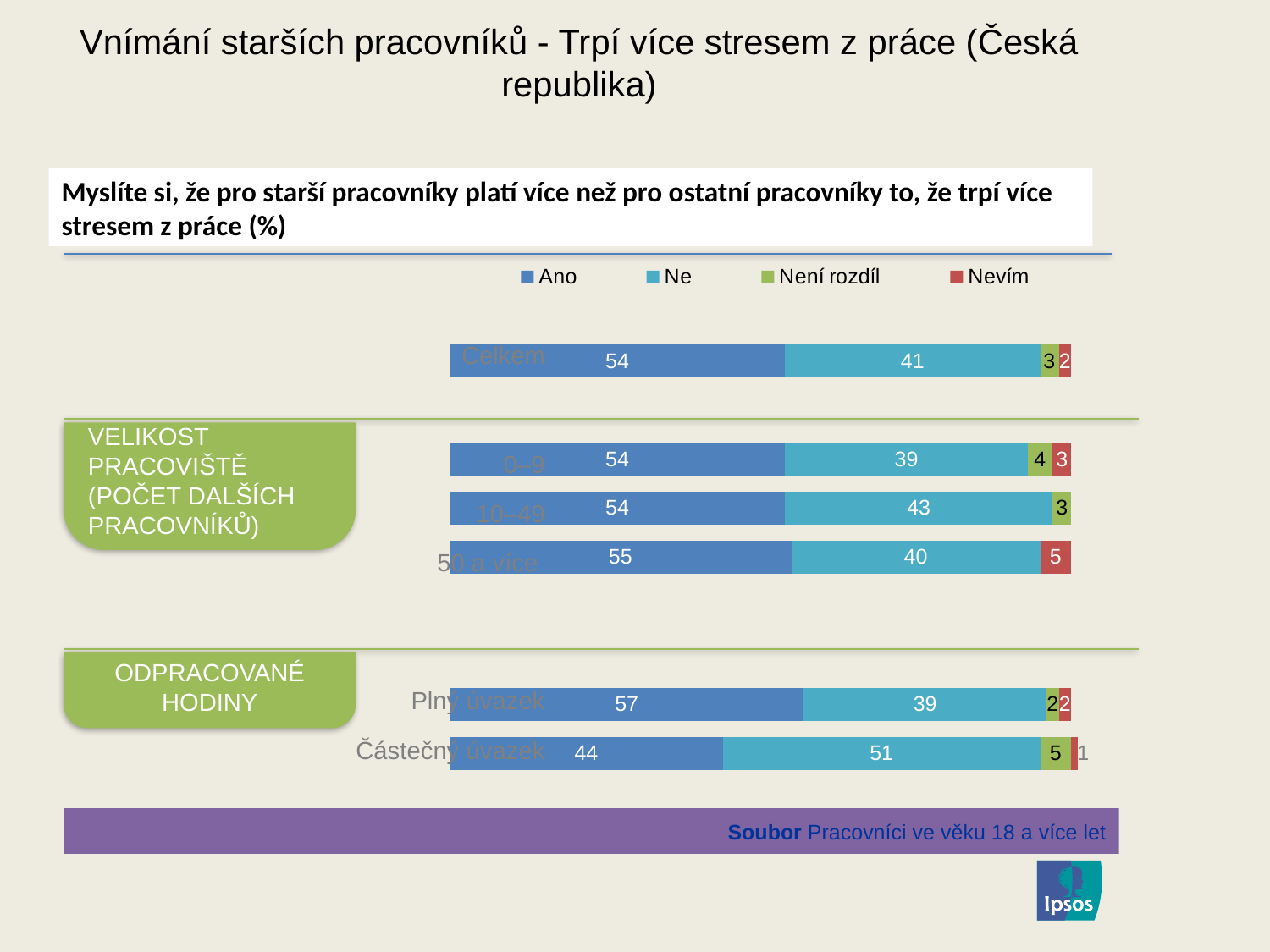

### Chart: Ipsos Ribbon Rules

| Category |  |
|---|---|
# Vnímání starších pracovníků - Trpí více stresem z práce (Česká republika)
Myslíte si, že pro starší pracovníky platí více než pro ostatní pracovníky to, že trpí více stresem z práce (%)

### Chart

| Category | Ano | Ne | Není rozdíl | Nevím |
|---|---|---|---|---|
| Celkem | 54.0 | 41.0 | 3.0 | 2.0 |
|  | None | None | None | None |
| 0–9 | 54.0 | 39.0 | 4.0 | 3.0 |
| 10–49 | 54.0 | 43.0 | 3.0 | None |
| 50–249 | 55.0 | 40.0 | None | 5.0 |
|  | None | None | None | None |
|  | None | None | None | None |
| Plný úvazek | 57.0 | 39.0 | 2.0 | 2.0 |
| Částečný úvazek | 44.0 | 51.0 | 5.0 | 1.0 |
| Celkem |
| --- |
|  |
| 0–9 |
| 10–49 |
| 50 a více |
|  |
|  |
| Plný úvazek |
| Částečný úvazek |
VELIKOST PRACOVIŠTĚ (POČET DALŠÍCH PRACOVNÍKŮ)
ODPRACOVANÉ HODINY
Soubor Pracovníci ve věku 18 a více let